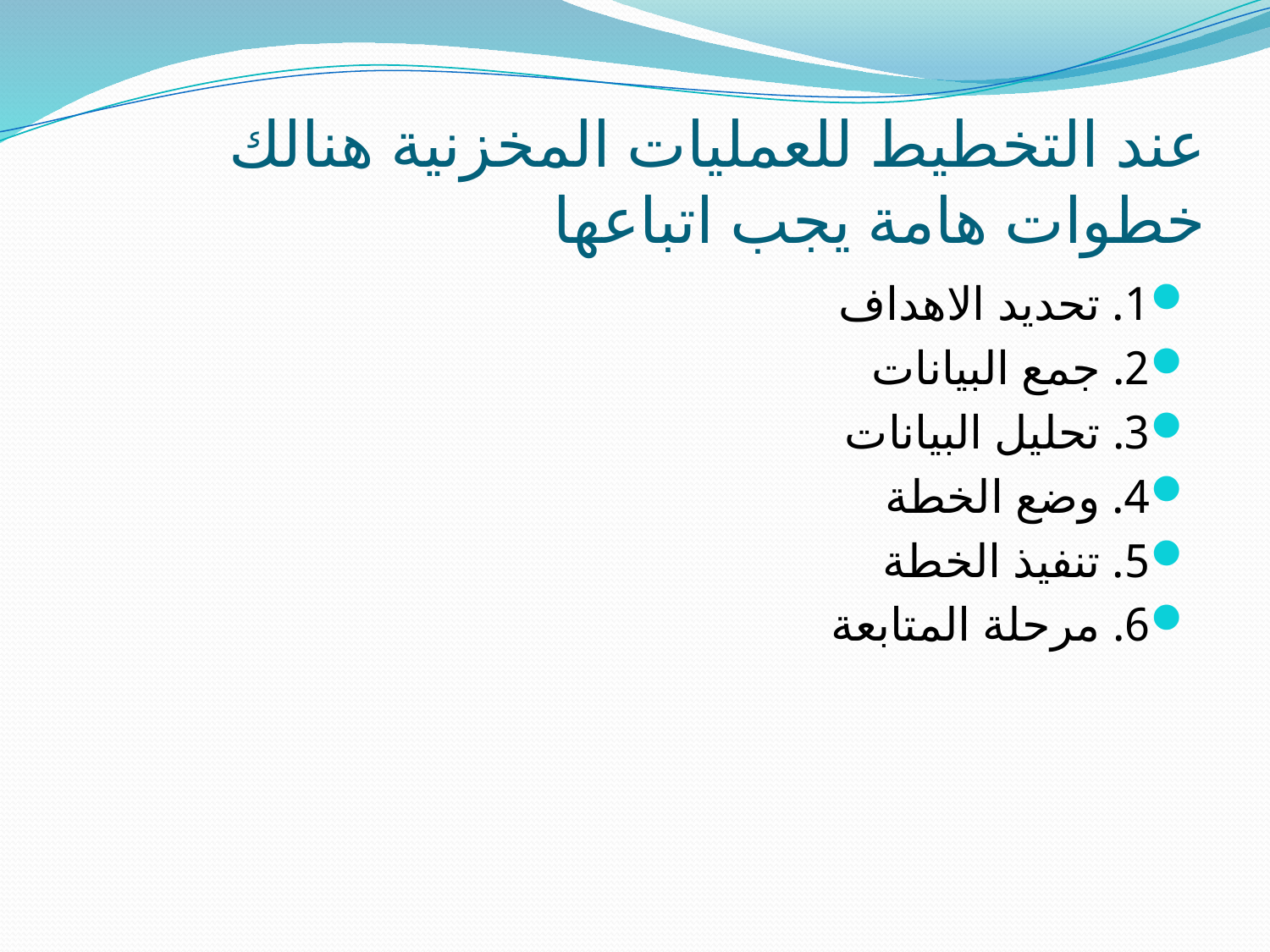

# عند التخطيط للعمليات المخزنية هنالك خطوات هامة يجب اتباعها
1. تحديد الاهداف
2. جمع البيانات
3. تحليل البيانات
4. وضع الخطة
5. تنفيذ الخطة
6. مرحلة المتابعة